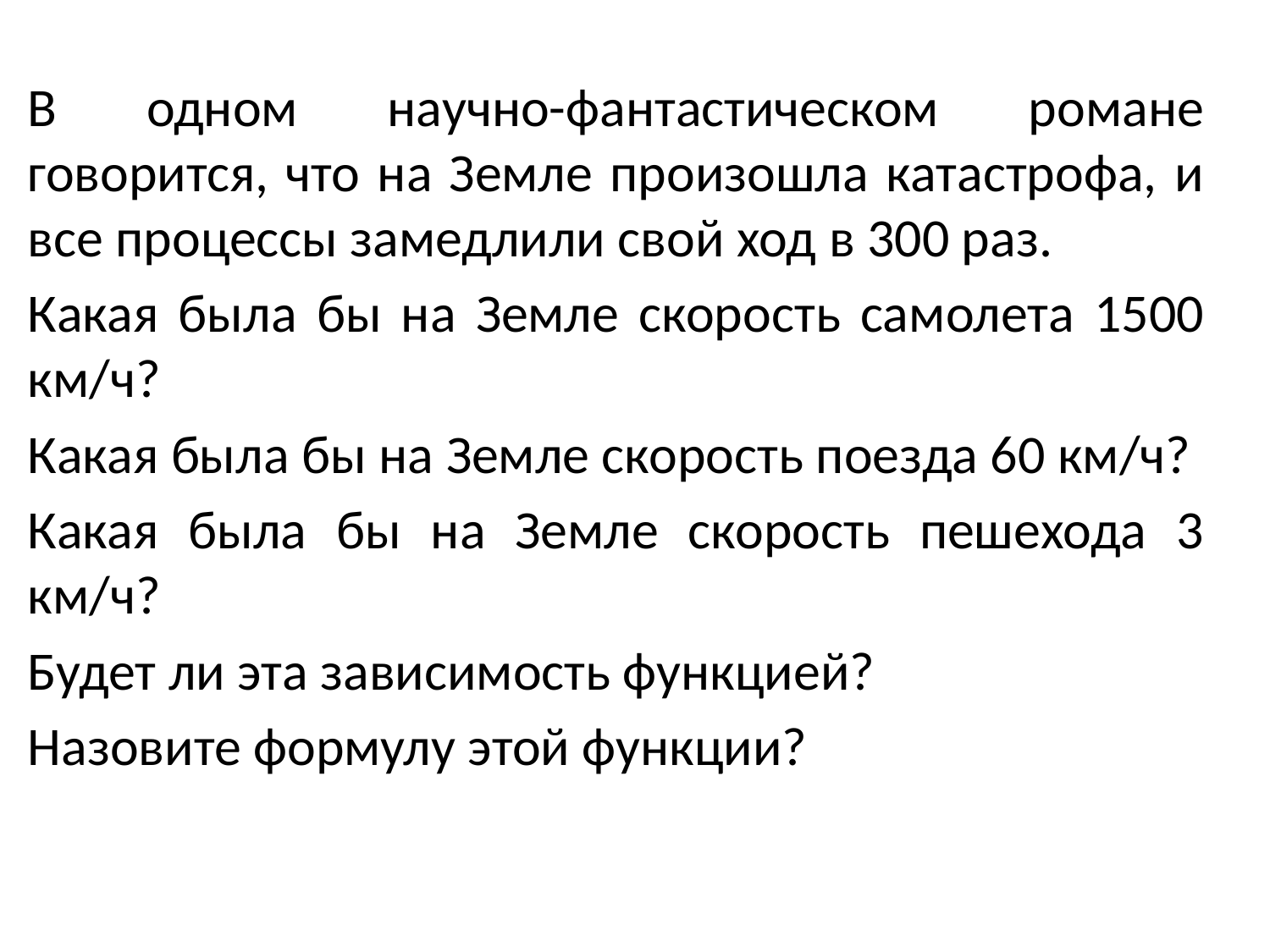

#
В одном научно-фантастическом романе говорится, что на Земле произошла катастрофа, и все процессы замедлили свой ход в 300 раз.
Какая была бы на Земле скорость самолета 1500 км/ч?
Какая была бы на Земле скорость поезда 60 км/ч?
Какая была бы на Земле скорость пешехода 3 км/ч?
Будет ли эта зависимость функцией?
Назовите формулу этой функции?